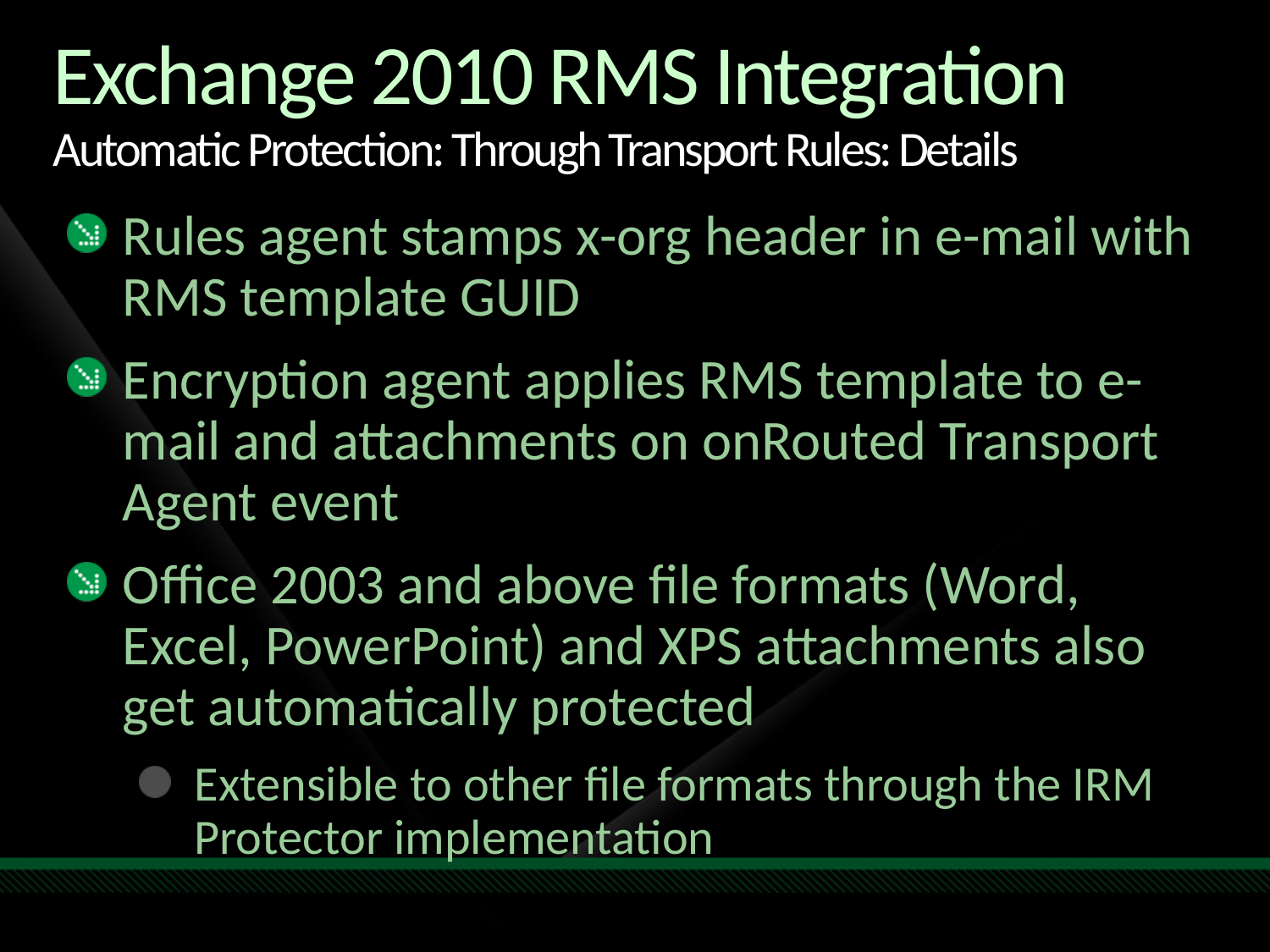

Exchange 2010 RMS Integration
Automatic Protection: Through Transport Rules: Details
Rules agent stamps x-org header in e-mail with RMS template GUID
Encryption agent applies RMS template to e-mail and attachments on onRouted Transport Agent event
Office 2003 and above file formats (Word, Excel, PowerPoint) and XPS attachments also get automatically protected
Extensible to other file formats through the IRM Protector implementation